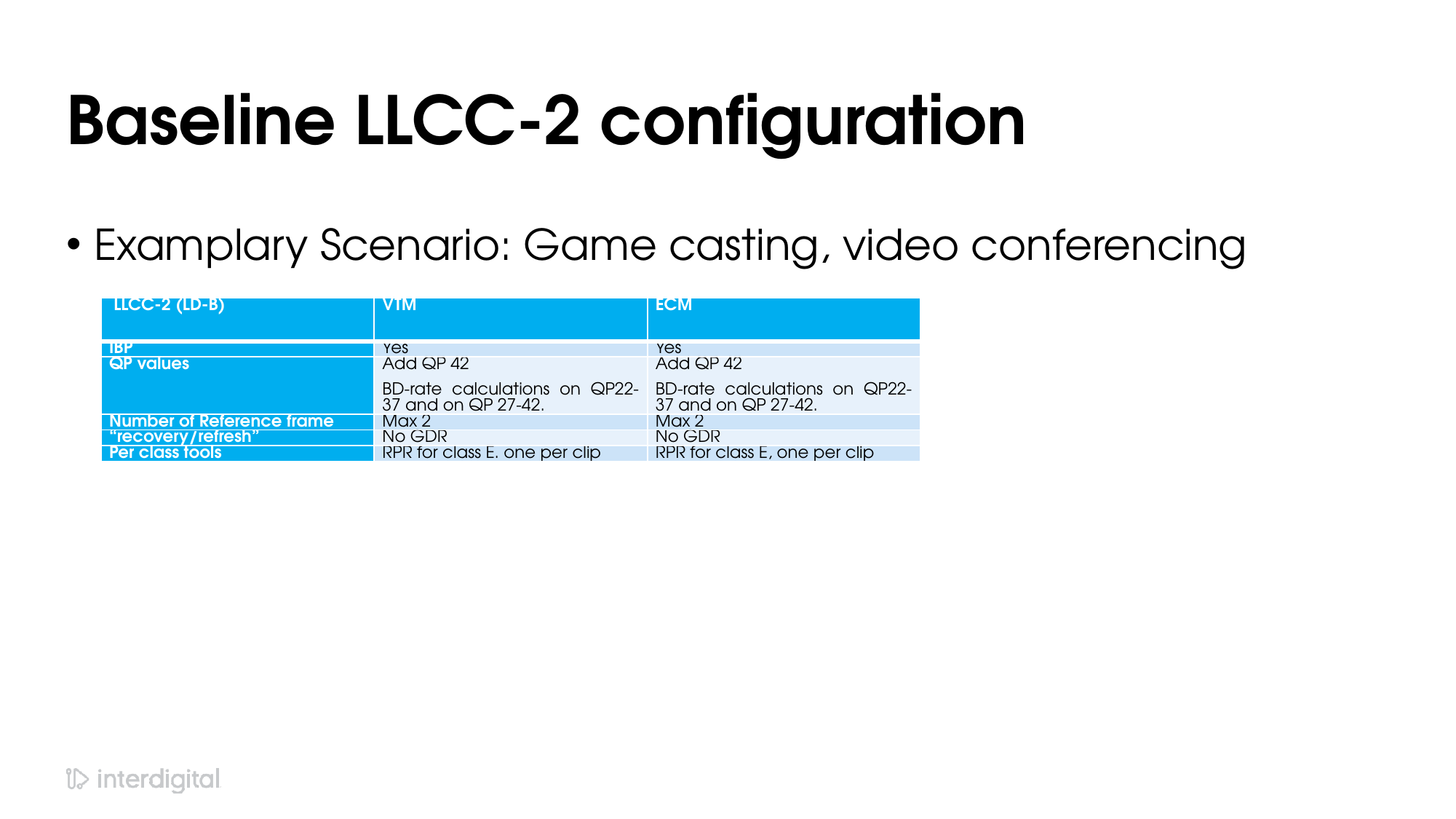

# Baseline LLCC-2 configuration
Examplary Scenario: Game casting, video conferencing
| LLCC-2 (LD-B) | VTM | ECM |
| --- | --- | --- |
| IBP | Yes | Yes |
| QP values | Add QP 42 BD-rate calculations on QP22-37 and on QP 27-42. | Add QP 42 BD-rate calculations on QP22-37 and on QP 27-42. |
| Number of Reference frame | Max 2 | Max 2 |
| “recovery/refresh” | No GDR | No GDR |
| Per class tools | RPR for class E. one per clip | RPR for class E, one per clip |
6